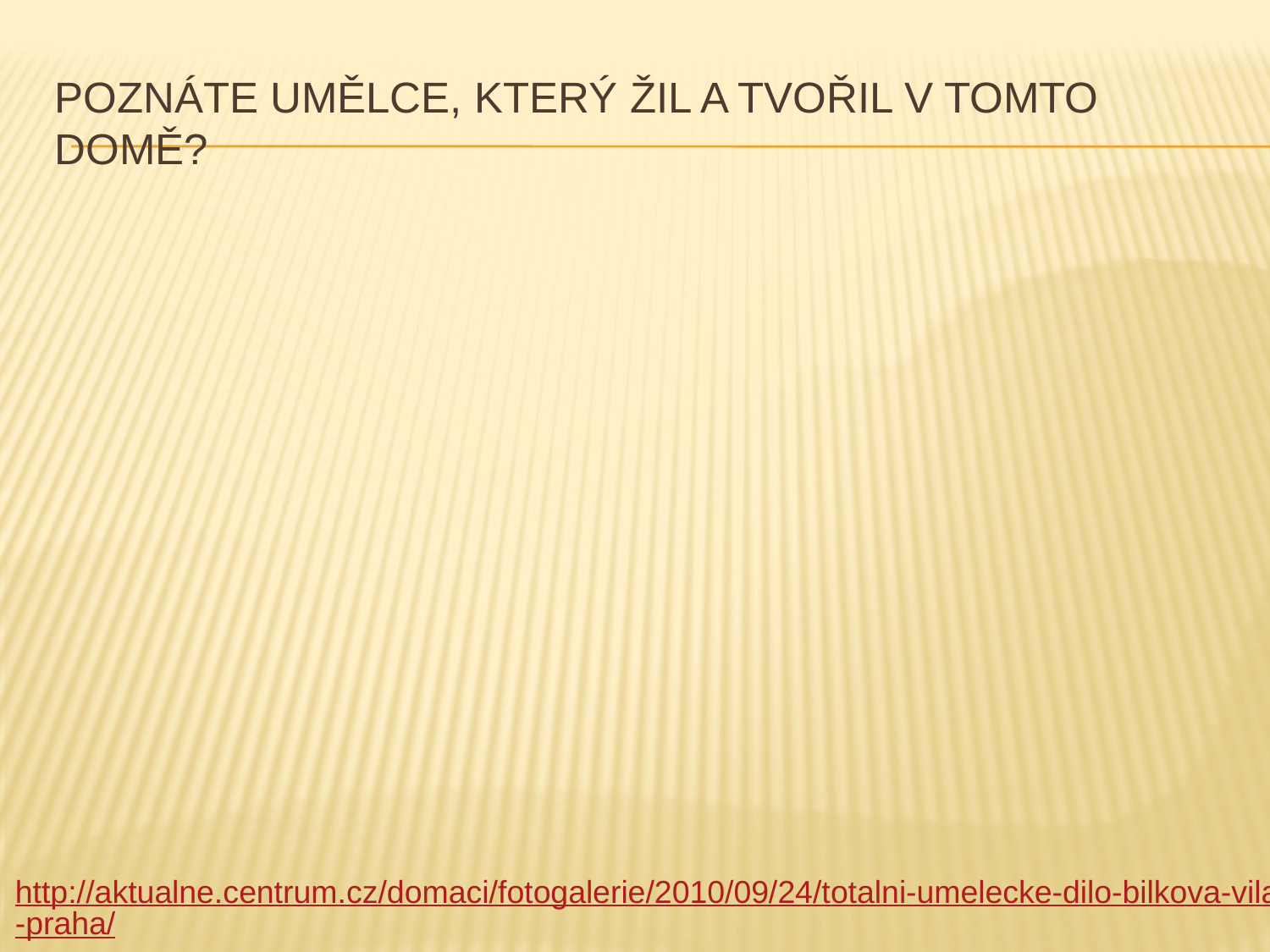

# Poznáte umělce, který žil a tvořil v tomto domě?

http://aktualne.centrum.cz/domaci/fotogalerie/2010/09/24/totalni-umelecke-dilo-bilkova-vila-praha/